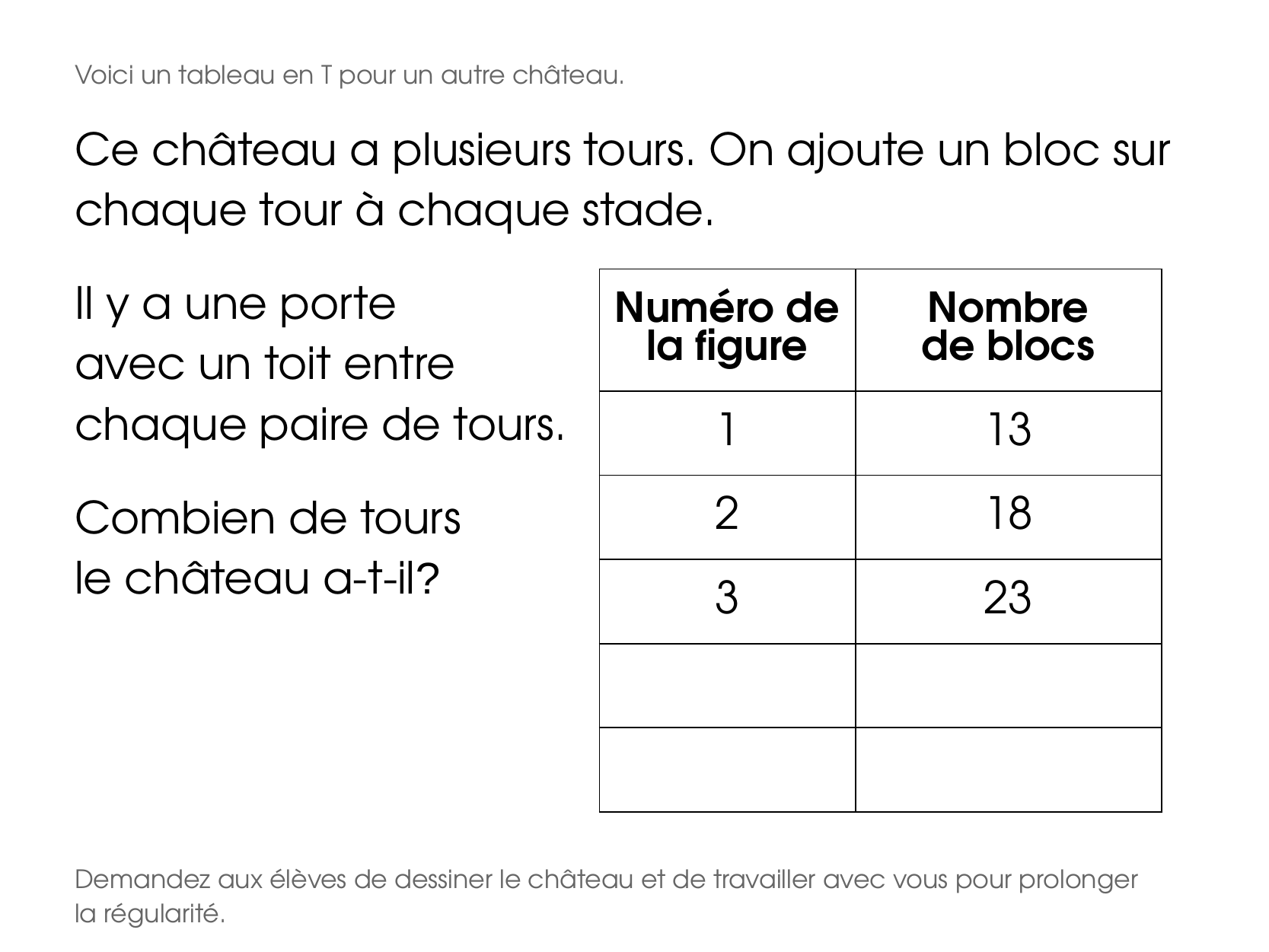

Voici un tableau en T pour un autre château.
Ce château a plusieurs tours. On ajoute un bloc sur
chaque tour à chaque stade.
Il y a une porte
avec un toit entre
chaque paire de tours.
Combien de tours
le château a-t-il?
| Numéro de la figure | Nombre de blocs |
| --- | --- |
| 1 | 13 |
| 2 | 18 |
| 3 | 23 |
|  |  |
|  |  |
Demandez aux élèves de dessiner le château et de travailler avec vous pour prolonger la régularité.